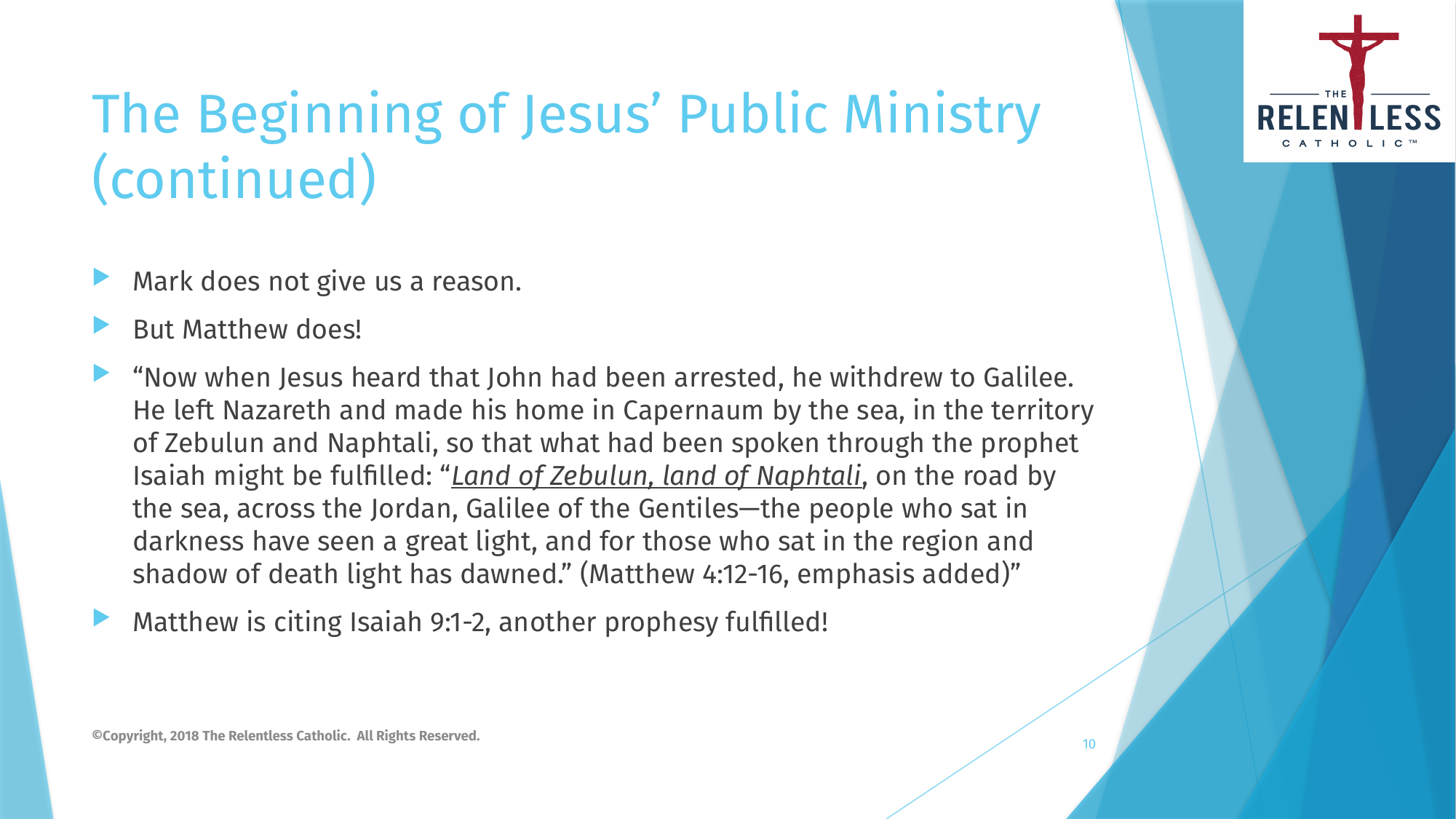

# The Beginning of Jesus’ Public Ministry (continued)
Mark does not give us a reason.
But Matthew does!
“Now when Jesus heard that John had been arrested, he withdrew to Galilee.  He left Nazareth and made his home in Capernaum by the sea, in the territory of Zebulun and Naphtali, so that what had been spoken through the prophet Isaiah might be fulfilled: “Land of Zebulun, land of Naphtali, on the road by the sea, across the Jordan, Galilee of the Gentiles—the people who sat in darkness have seen a great light, and for those who sat in the region and shadow of death light has dawned.” (Matthew 4:12-16, emphasis added)”
Matthew is citing Isaiah 9:1-2, another prophesy fulfilled!

©Copyright, 2018 The Relentless Catholic.  All Rights Reserved.

10